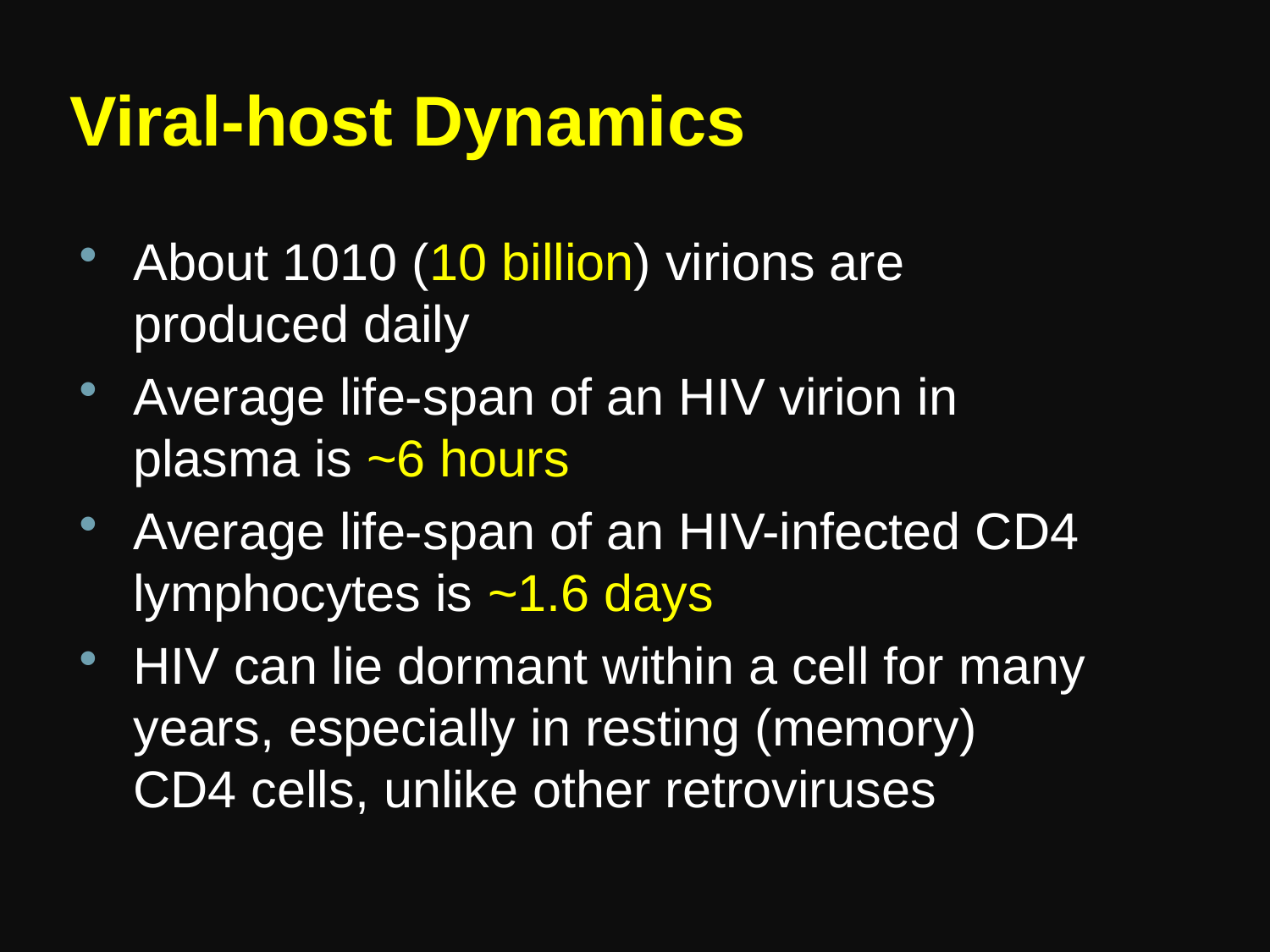

# Viral-host Dynamics
About 1010 (10 billion) virions are produced daily
Average life-span of an HIV virion in plasma is ~6 hours
Average life-span of an HIV-infected CD4 lymphocytes is ~1.6 days
HIV can lie dormant within a cell for many years, especially in resting (memory) CD4 cells, unlike other retroviruses